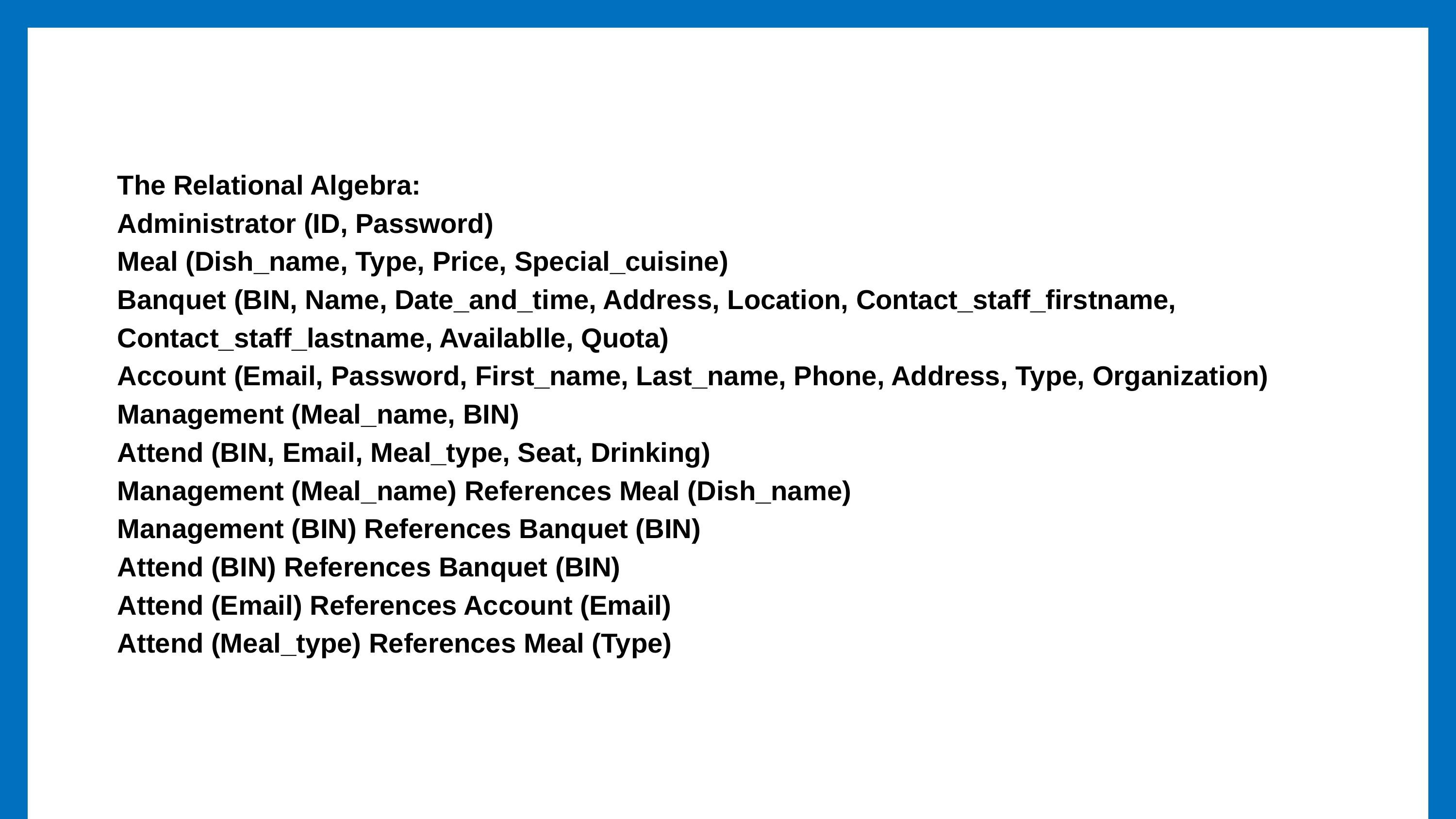

The Relational Algebra:
Administrator (ID, Password)
Meal (Dish_name, Type, Price, Special_cuisine)
Banquet (BIN, Name, Date_and_time, Address, Location, Contact_staff_firstname, Contact_staff_lastname, Availablle, Quota)
Account (Email, Password, First_name, Last_name, Phone, Address, Type, Organization)
Management (Meal_name, BIN)
Attend (BIN, Email, Meal_type, Seat, Drinking)
Management (Meal_name) References Meal (Dish_name)
Management (BIN) References Banquet (BIN)
Attend (BIN) References Banquet (BIN)
Attend (Email) References Account (Email)
Attend (Meal_type) References Meal (Type)